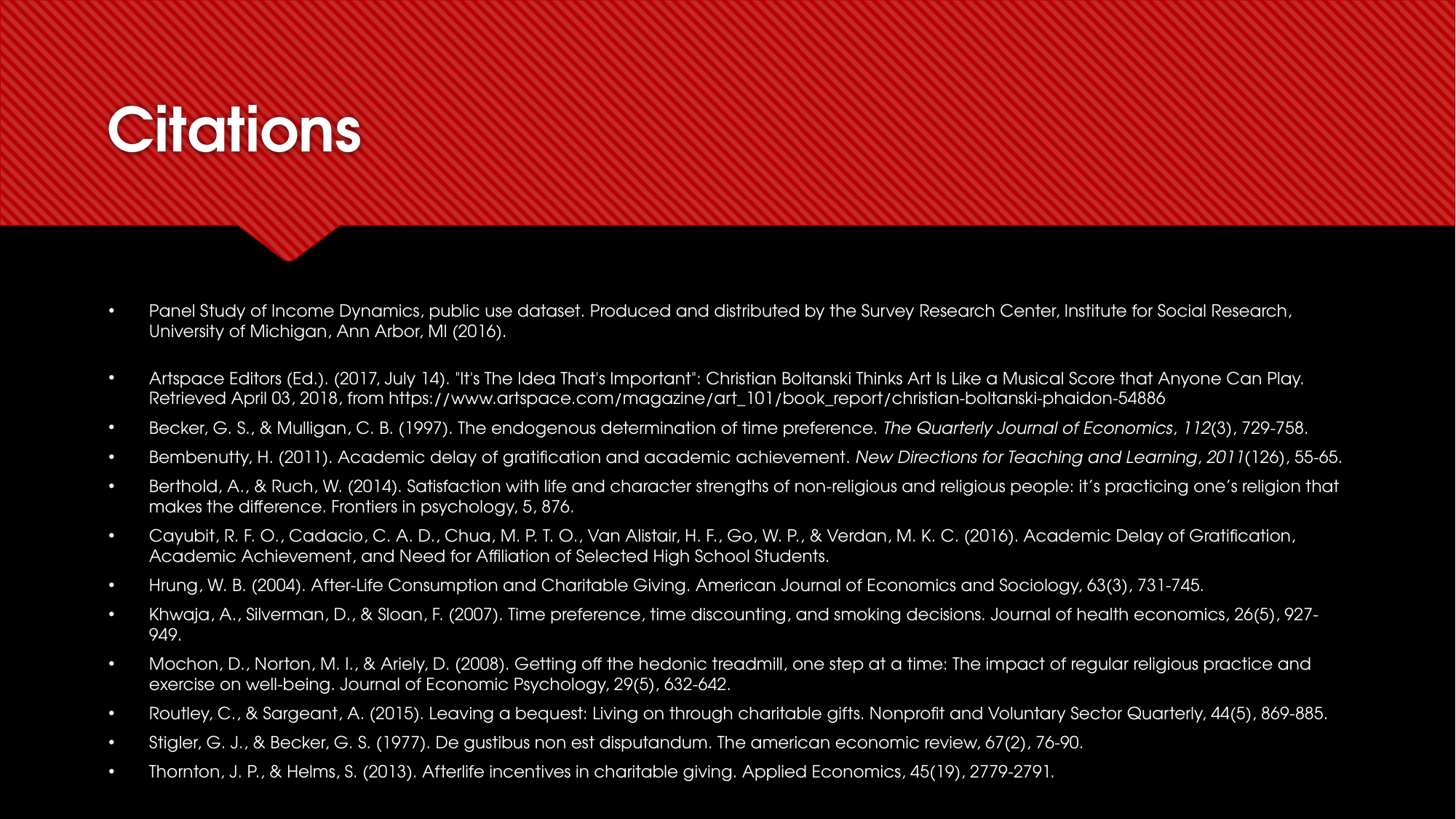

# Citations

Panel Study of Income Dynamics, public use dataset. Produced and distributed by the Survey Research Center, Institute for Social Research, University of Michigan, Ann Arbor, MI (2016).

Artspace Editors (Ed.). (2017, July 14). "It's The Idea That's Important": Christian Boltanski Thinks Art Is Like a Musical Score that Anyone Can Play. Retrieved April 03, 2018, from https://www.artspace.com/magazine/art_101/book_report/christian-boltanski-phaidon-54886
Becker, G. S., & Mulligan, C. B. (1997). The endogenous determination of time preference. The Quarterly Journal of Economics, 112(3), 729-758.
Bembenutty, H. (2011). Academic delay of gratification and academic achievement. New Directions for Teaching and Learning, 2011(126), 55-65.
Berthold, A., & Ruch, W. (2014). Satisfaction with life and character strengths of non-religious and religious people: it’s practicing one’s religion that makes the difference. Frontiers in psychology, 5, 876.
Cayubit, R. F. O., Cadacio, C. A. D., Chua, M. P. T. O., Van Alistair, H. F., Go, W. P., & Verdan, M. K. C. (2016). Academic Delay of Gratification, Academic Achievement, and Need for Affiliation of Selected High School Students.
Hrung, W. B. (2004). After‐Life Consumption and Charitable Giving. American Journal of Economics and Sociology, 63(3), 731-745.
Khwaja, A., Silverman, D., & Sloan, F. (2007). Time preference, time discounting, and smoking decisions. Journal of health economics, 26(5), 927-949.
Mochon, D., Norton, M. I., & Ariely, D. (2008). Getting off the hedonic treadmill, one step at a time: The impact of regular religious practice and exercise on well-being. Journal of Economic Psychology, 29(5), 632-642.
Routley, C., & Sargeant, A. (2015). Leaving a bequest: Living on through charitable gifts. Nonprofit and Voluntary Sector Quarterly, 44(5), 869-885.
Stigler, G. J., & Becker, G. S. (1977). De gustibus non est disputandum. The american economic review, 67(2), 76-90.
Thornton, J. P., & Helms, S. (2013). Afterlife incentives in charitable giving. Applied Economics, 45(19), 2779-2791.